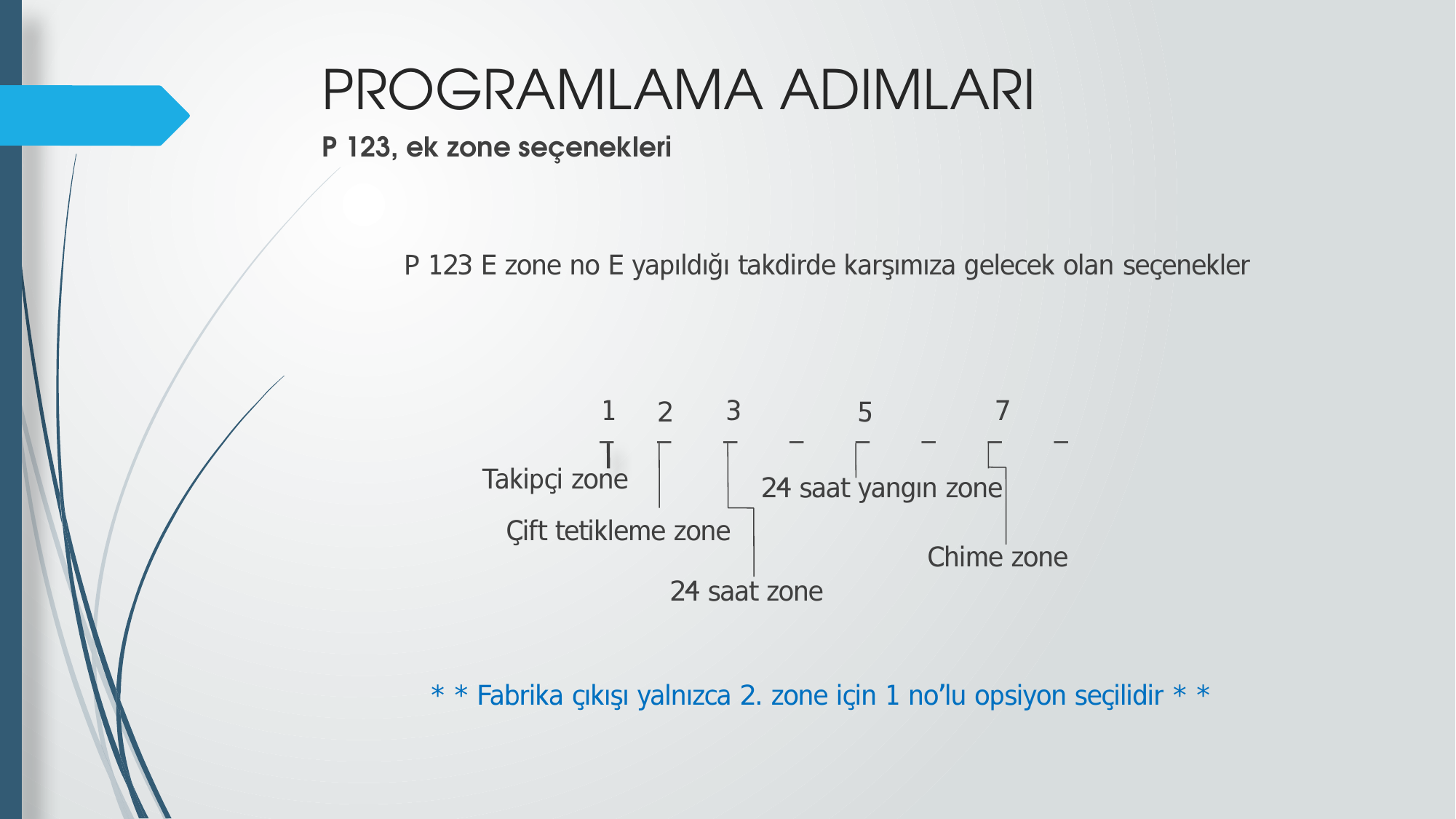

# PROGRAMLAMA ADIMLARI
P 123, ek zone seçenekleri
P 123 E zone no E yapıldığı takdirde karşımıza gelecek olan seçenekler

1
3
7
2

5
_     _      _      _      _      _      _      _

Takipçi zone
24 saat yangın zone

Çift tetikleme zone

Chime zone
24 saat zone
* * Fabrika çıkışı yalnızca 2. zone için 1 no’lu opsiyon seçilidir * *